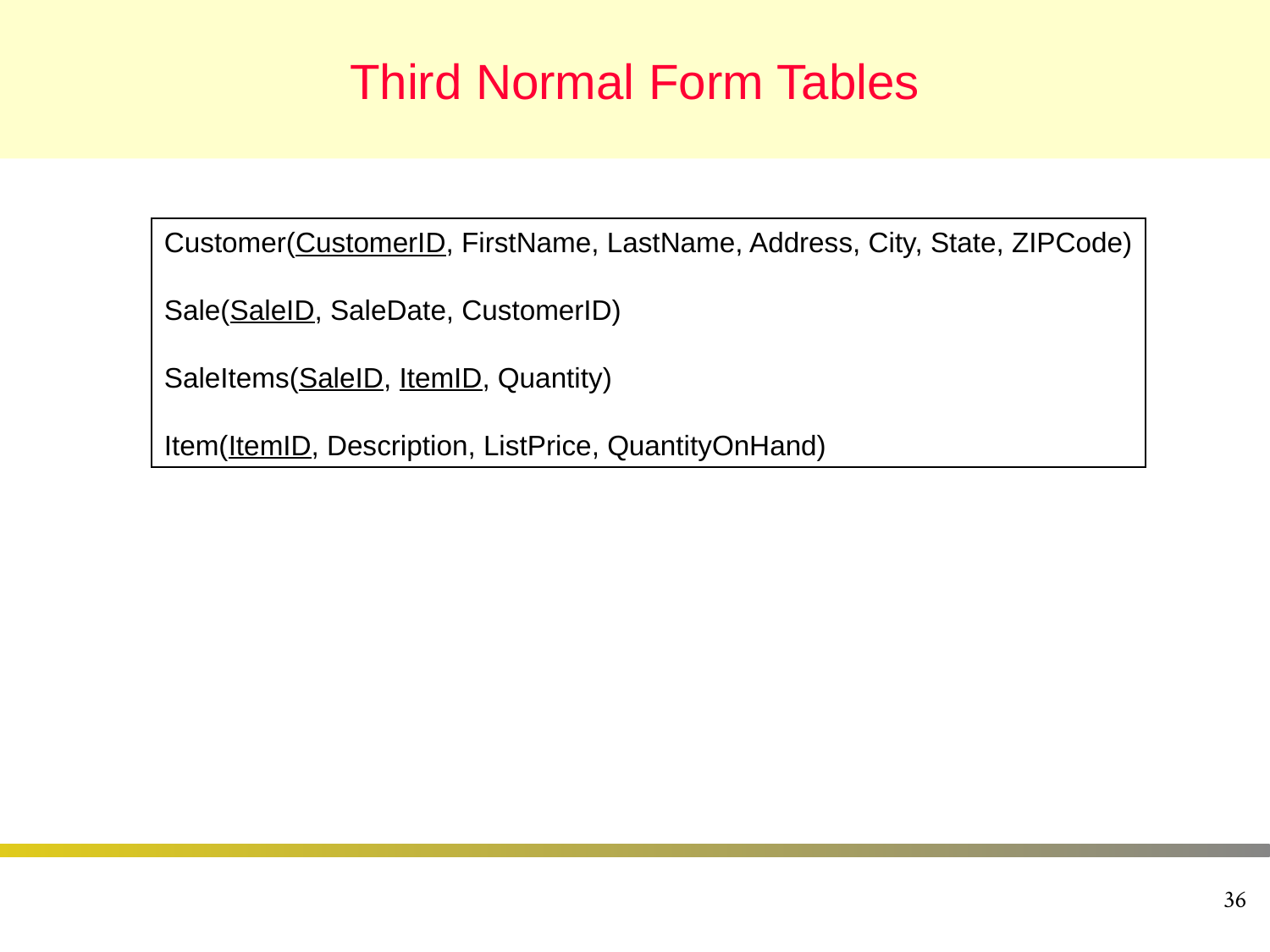

# Third Normal Form Tables
Customer(CustomerID, FirstName, LastName, Address, City, State, ZIPCode)

Sale(SaleID, SaleDate, CustomerID)

SaleItems(SaleID, ItemID, Quantity)

Item(ItemID, Description, ListPrice, QuantityOnHand)
36